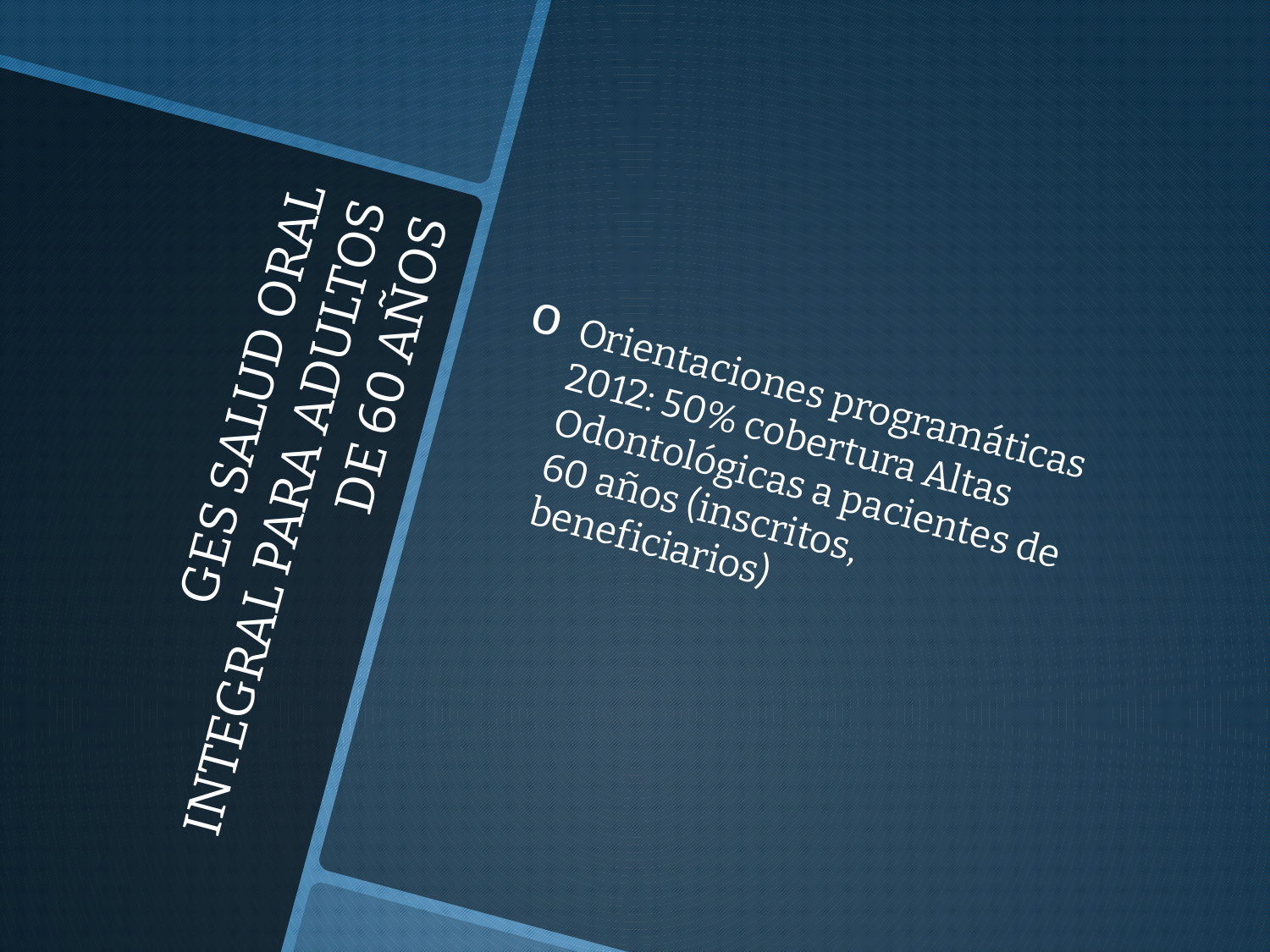

Orientaciones programáticas 2012: 50% cobertura Altas Odontológicas a pacientes de 60 años (inscritos, beneficiarios)
# GES SALUD ORAL INTEGRAL PARA ADULTOS DE 60 AÑOS